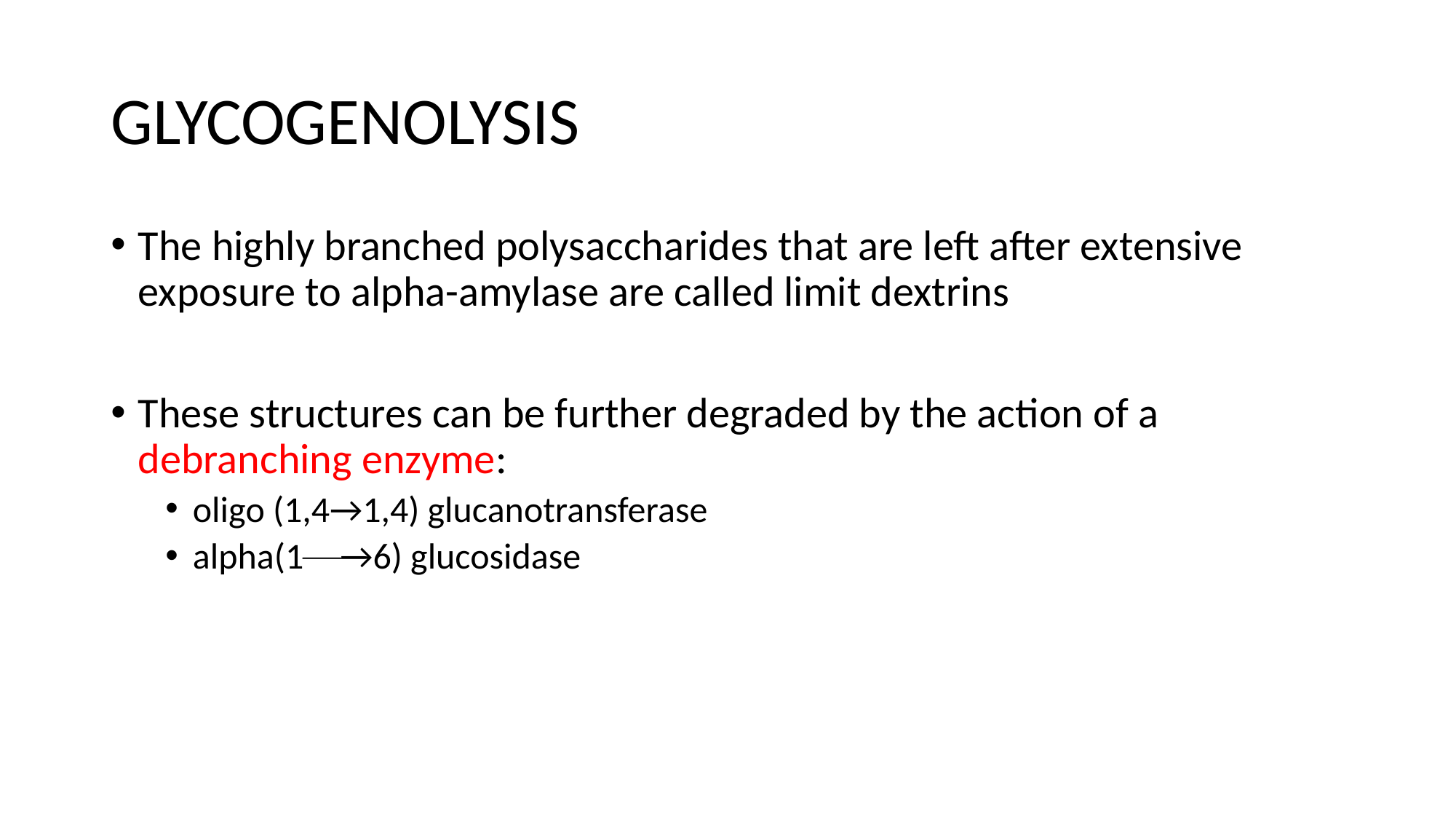

# GLYCOGENOLYSIS
The highly branched polysaccharides that are left after extensive exposure to alpha-amylase are called limit dextrins

These structures can be further degraded by the action of a debranching enzyme:
oligo (1,4→1,4) glucanotransferase
alpha(1⎯→6) glucosidase